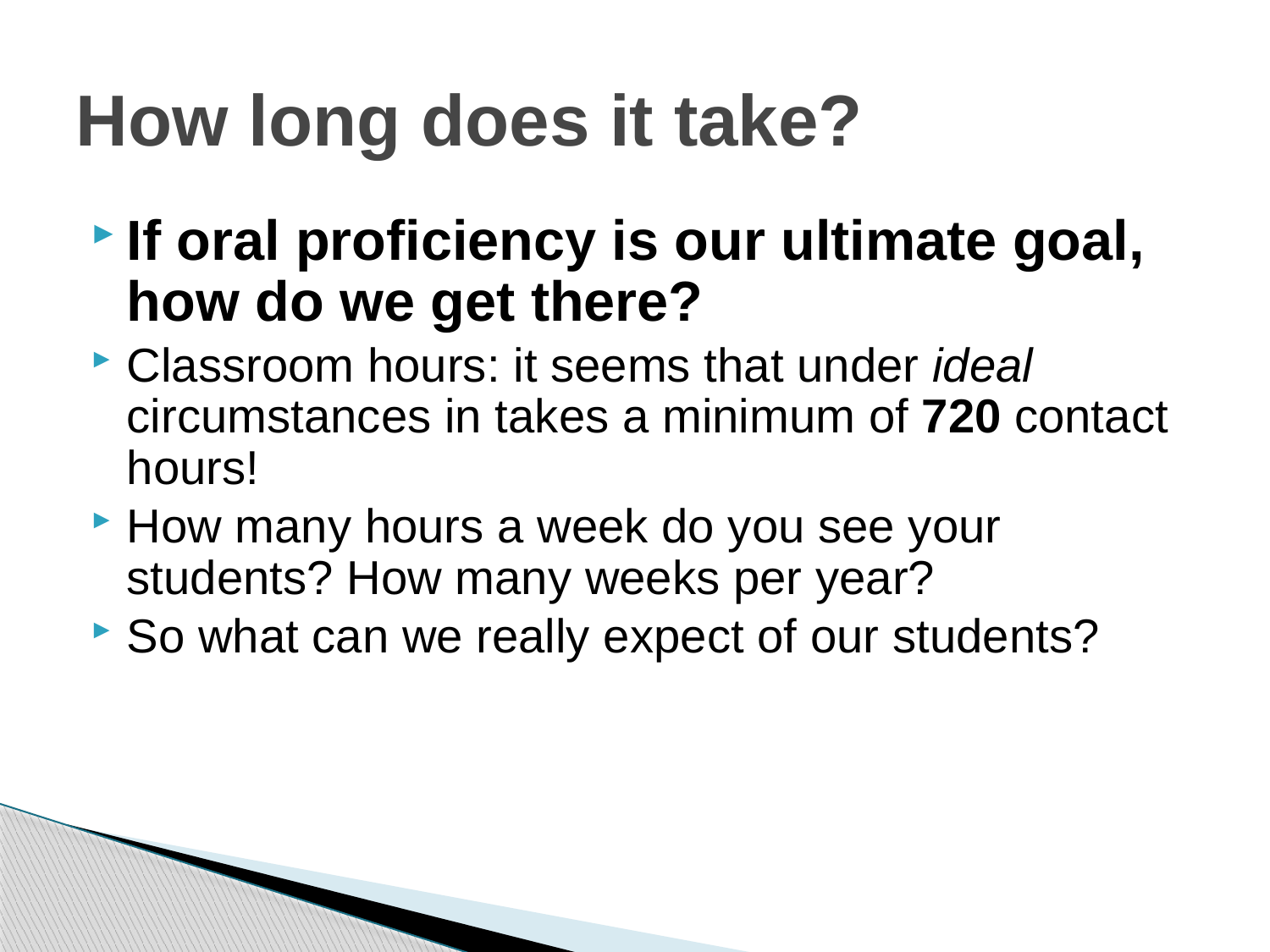

# How long does it take?
If oral proficiency is our ultimate goal, how do we get there?
Classroom hours: it seems that under ideal circumstances in takes a minimum of 720 contact hours!
How many hours a week do you see your students? How many weeks per year?
So what can we really expect of our students?